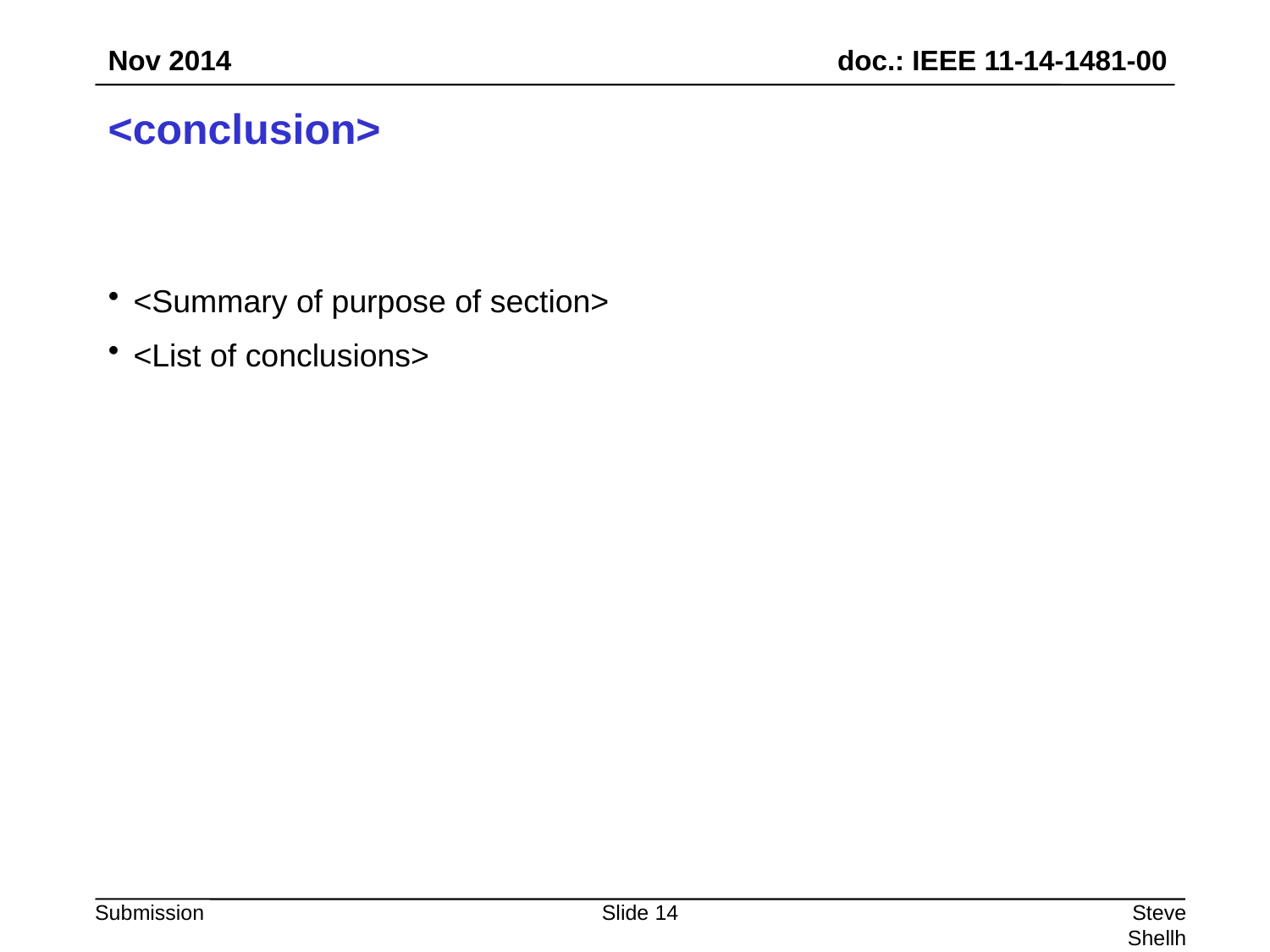

Nov 2014
# <conclusion>
<Summary of purpose of section>
<List of conclusions>
Slide 14
Steve Shellhammer, Qualcomm